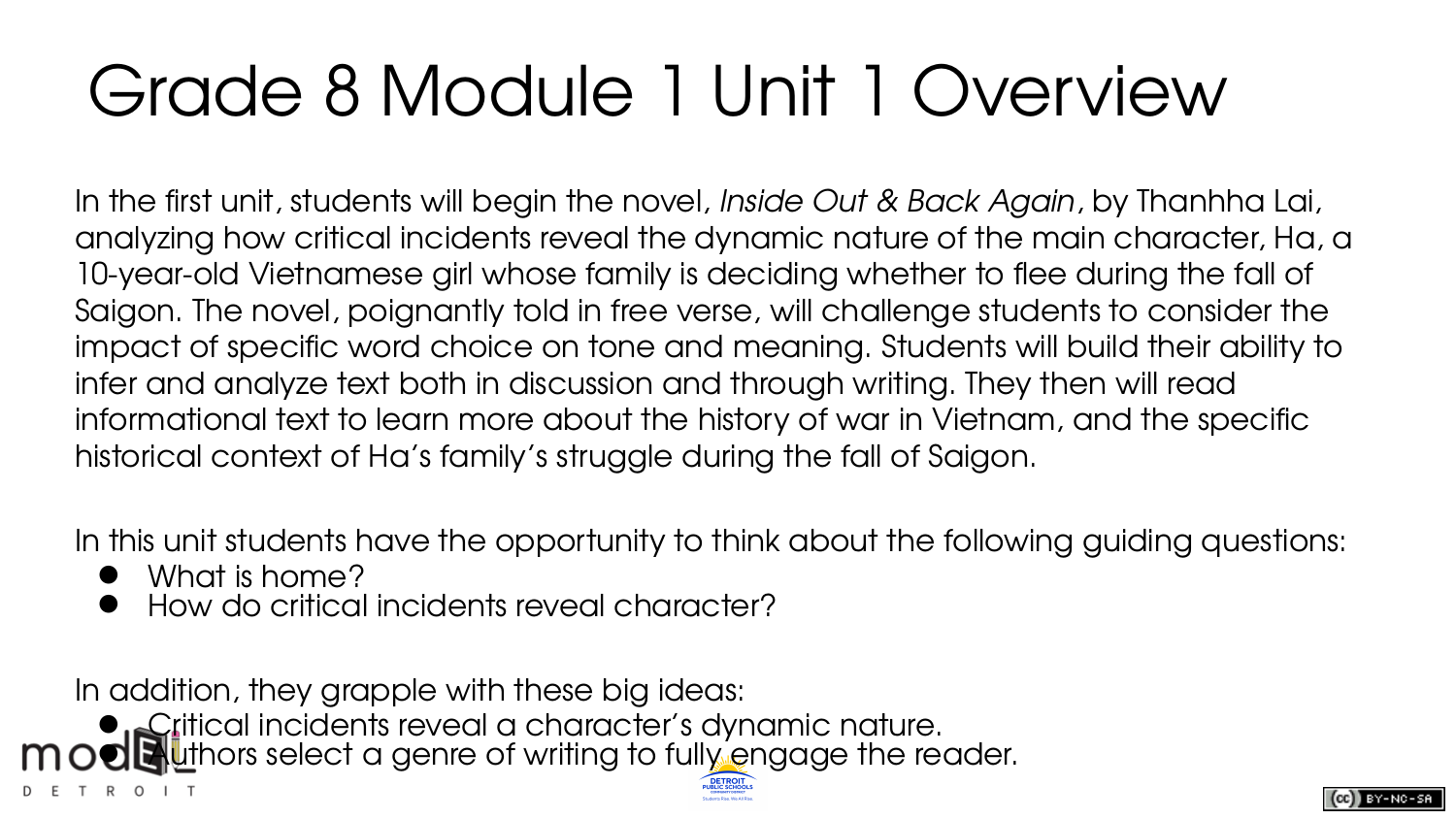

# Grade 8 Module 1 Unit 1 Overview
In the first unit, students will begin the novel, Inside Out & Back Again, by Thanhha Lai, analyzing how critical incidents reveal the dynamic nature of the main character, Ha, a 10-year-old Vietnamese girl whose family is deciding whether to flee during the fall of Saigon. The novel, poignantly told in free verse, will challenge students to consider the impact of specific word choice on tone and meaning. Students will build their ability to infer and analyze text both in discussion and through writing. They then will read informational text to learn more about the history of war in Vietnam, and the specific historical context of Ha’s family’s struggle during the fall of Saigon.

In this unit students have the opportunity to think about the following guiding questions:
What is home?
How do critical incidents reveal character?

In addition, they grapple with these big ideas:
Critical incidents reveal a character’s dynamic nature.
Authors select a genre of writing to fully engage the reader.